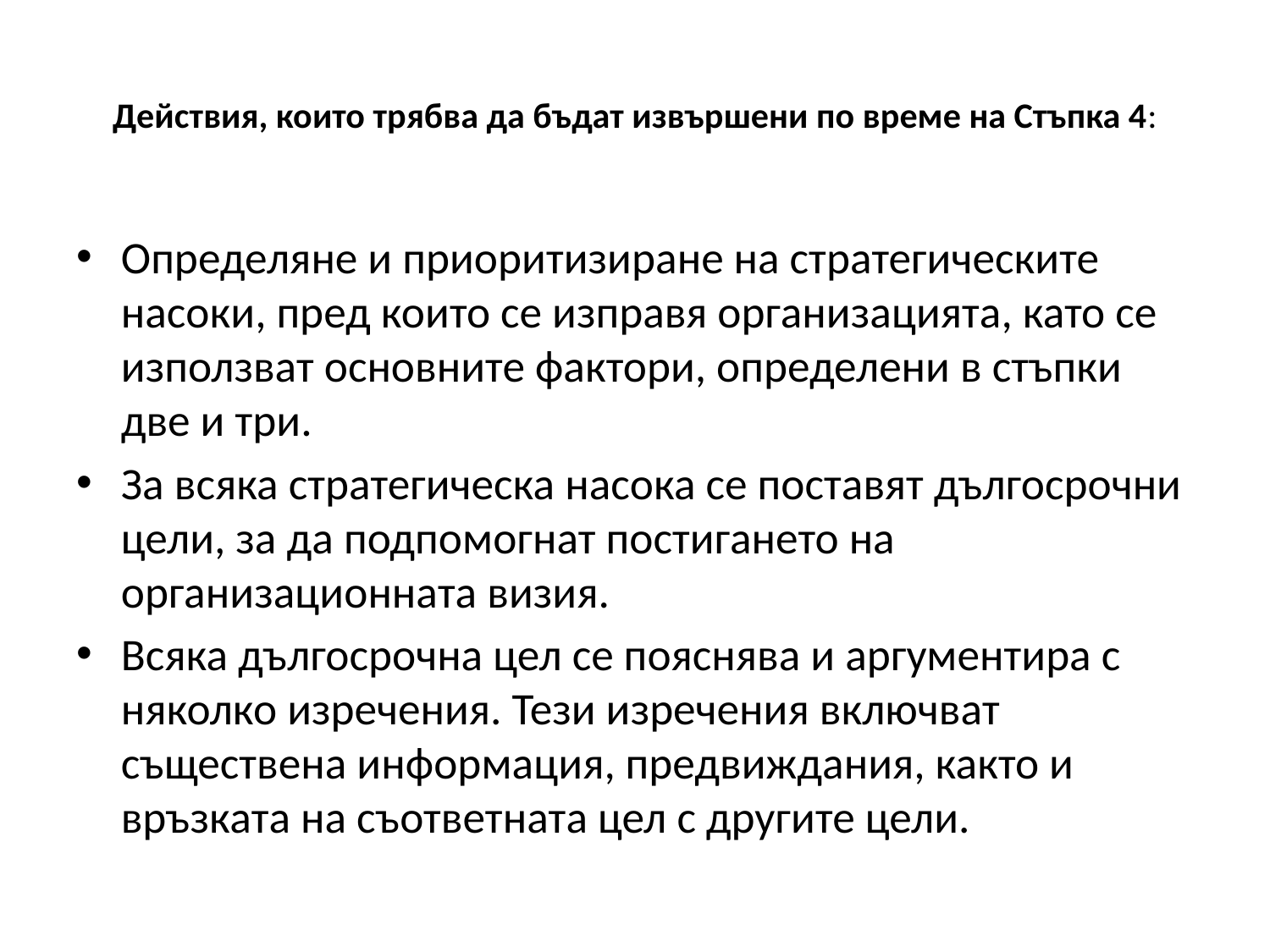

# Действия, които трябва да бъдат извършени по време на Стъпка 4:
Определяне и приоритизиране на стратегическите насоки, пред които се изправя организацията, като се използват основните фактори, определени в стъпки две и три.
За всяка стратегическа насока се поставят дългосрочни цели, за да подпомогнат постигането на организационната визия.
Всяка дългосрочна цел се пояснява и аргументира с няколко изречения. Тези изречения включват съществена информация, предвиждания, както и връзката на съответната цел с другите цели.